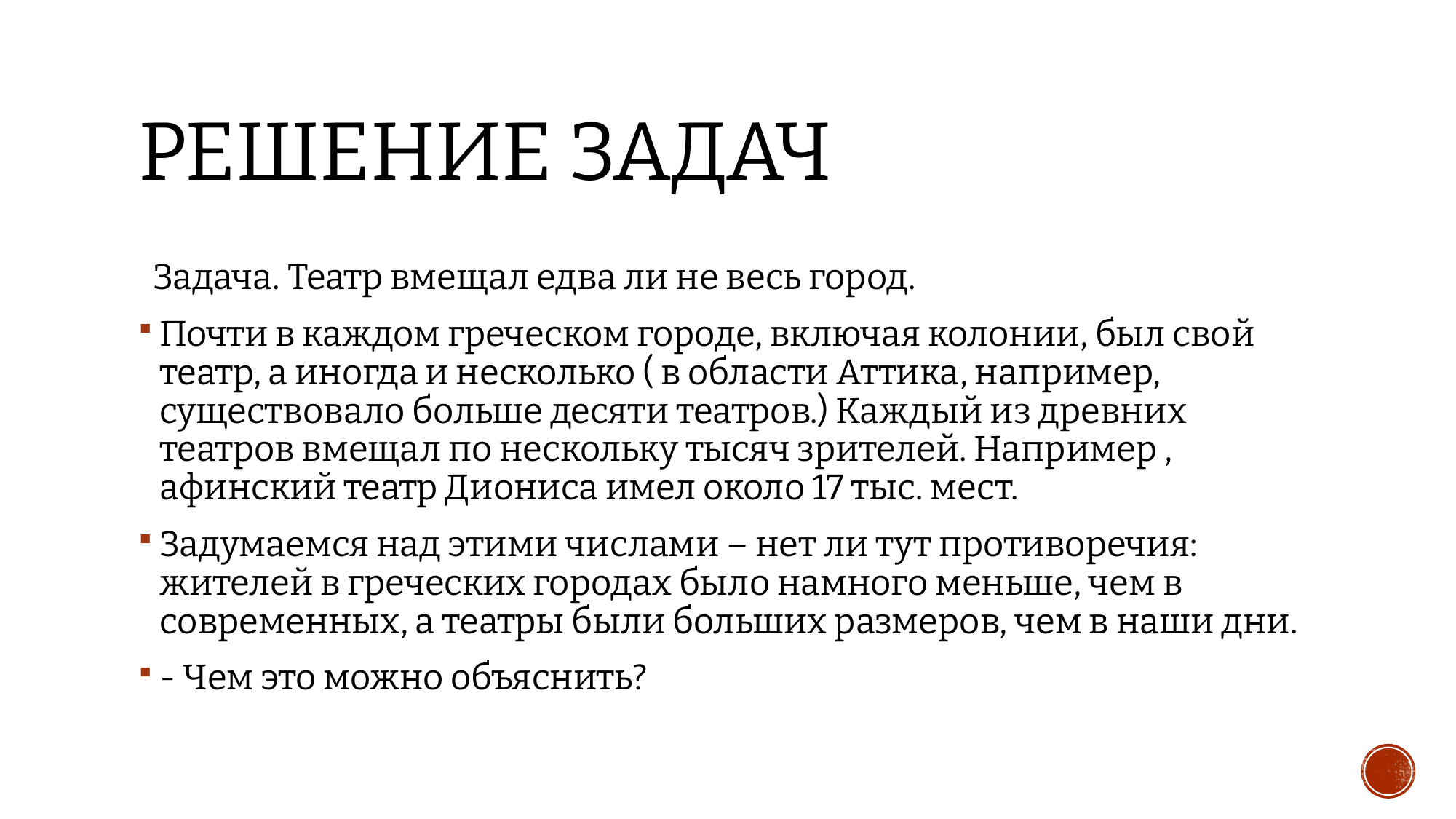

# Решение задач
  Задача. Театр вмещал едва ли не весь город.
Почти в каждом греческом городе, включая колонии, был свой театр, а иногда и несколько ( в области Аттика, например, существовало больше десяти театров.) Каждый из древних театров вмещал по нескольку тысяч зрителей. Например , афинский театр Диониса имел около 17 тыс. мест.
Задумаемся над этими числами – нет ли тут противоречия: жителей в греческих городах было намного меньше, чем в современных, а театры были больших размеров, чем в наши дни.
- Чем это можно объяснить?